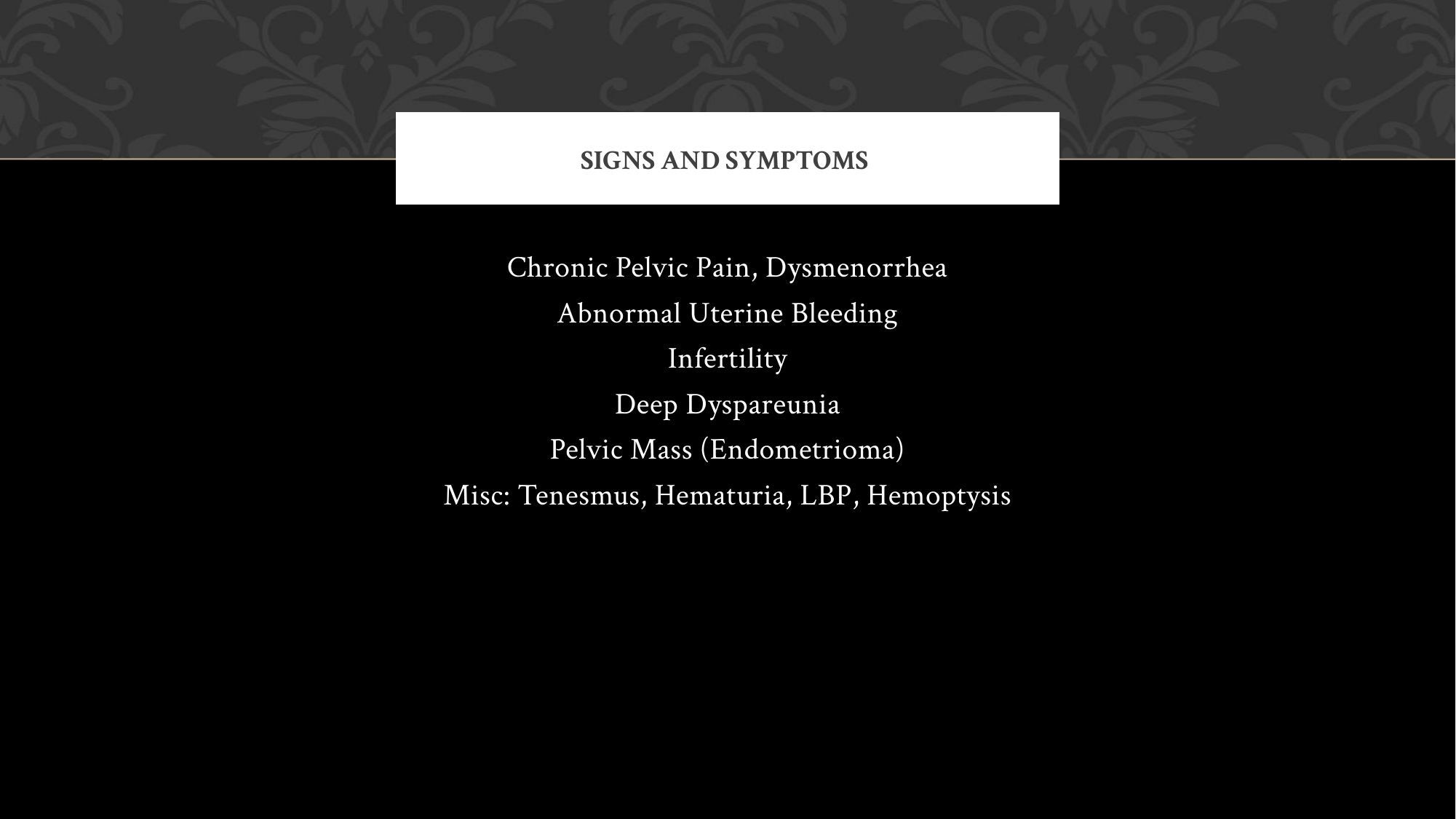

# Signs and Symptoms
Chronic Pelvic Pain, Dysmenorrhea
Abnormal Uterine Bleeding
Infertility
Deep Dyspareunia
Pelvic Mass (Endometrioma)
Misc: Tenesmus, Hematuria, LBP, Hemoptysis